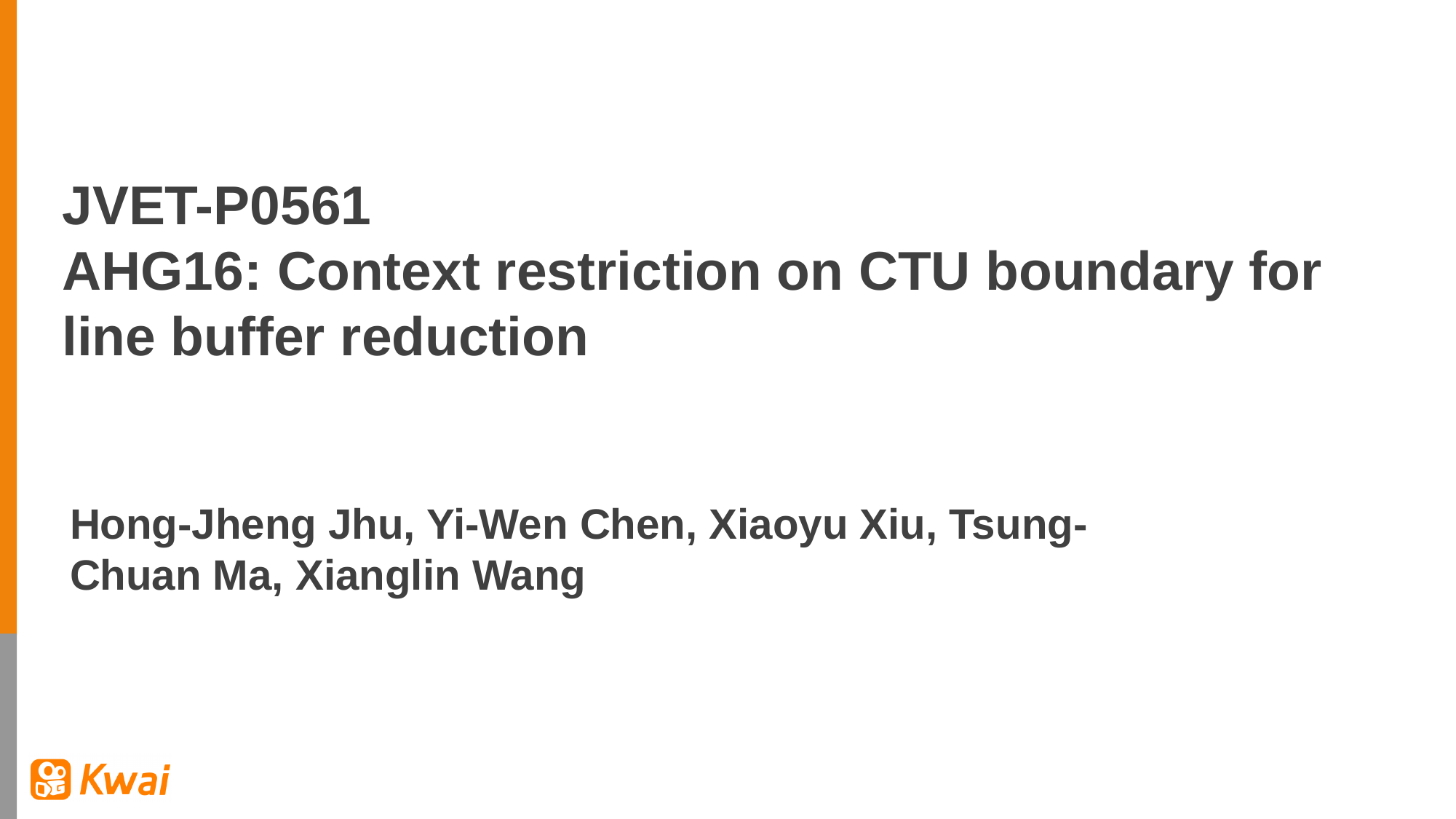

JVET-P0561
AHG16: Context restriction on CTU boundary for line buffer reduction
Hong-Jheng Jhu, Yi-Wen Chen, Xiaoyu Xiu, Tsung-Chuan Ma, Xianglin Wang